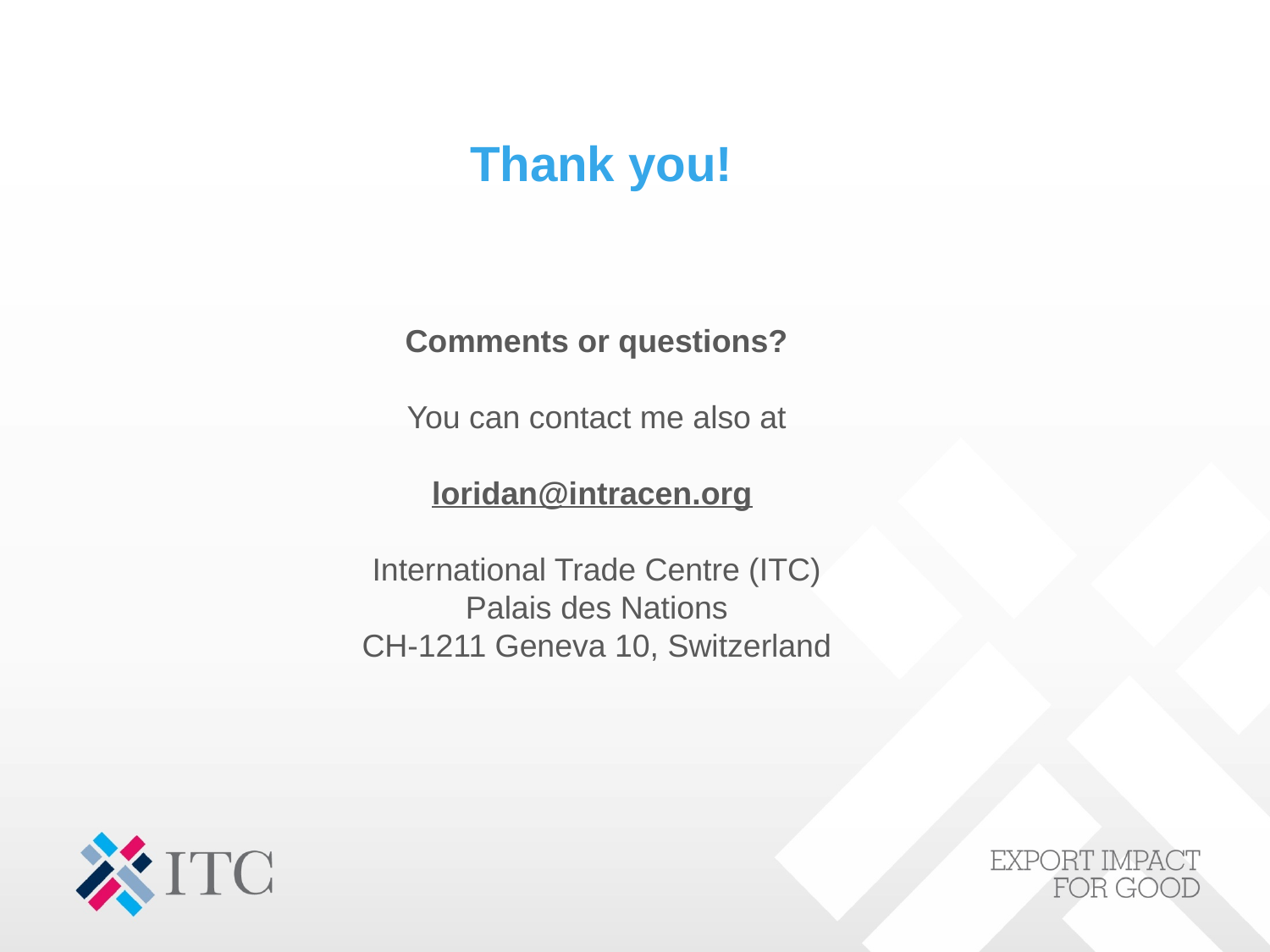

Thank you!

Comments or questions?

You can contact me also at

loridan@intracen.org

International Trade Centre (ITC)
Palais des Nations
CH-1211 Geneva 10, Switzerland